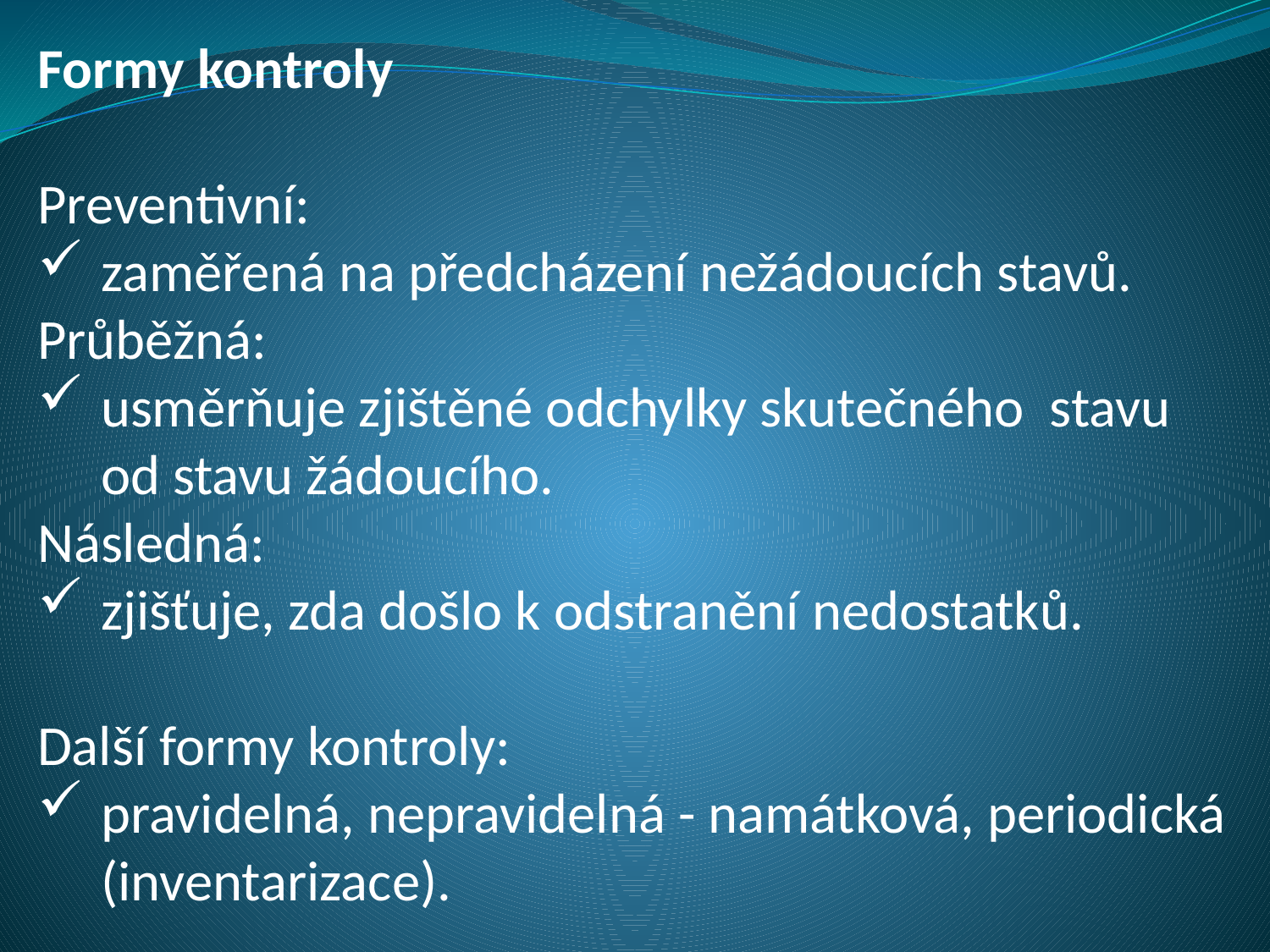

Formy kontroly

Preventivní:
zaměřená na předcházení nežádoucích stavů.
Průběžná:
usměrňuje zjištěné odchylky skutečného  stavu
od stavu žádoucího.
Následná:
zjišťuje, zda došlo k odstranění nedostatků.

Další formy kontroly:
pravidelná, nepravidelná - namátková, periodická (inventarizace).